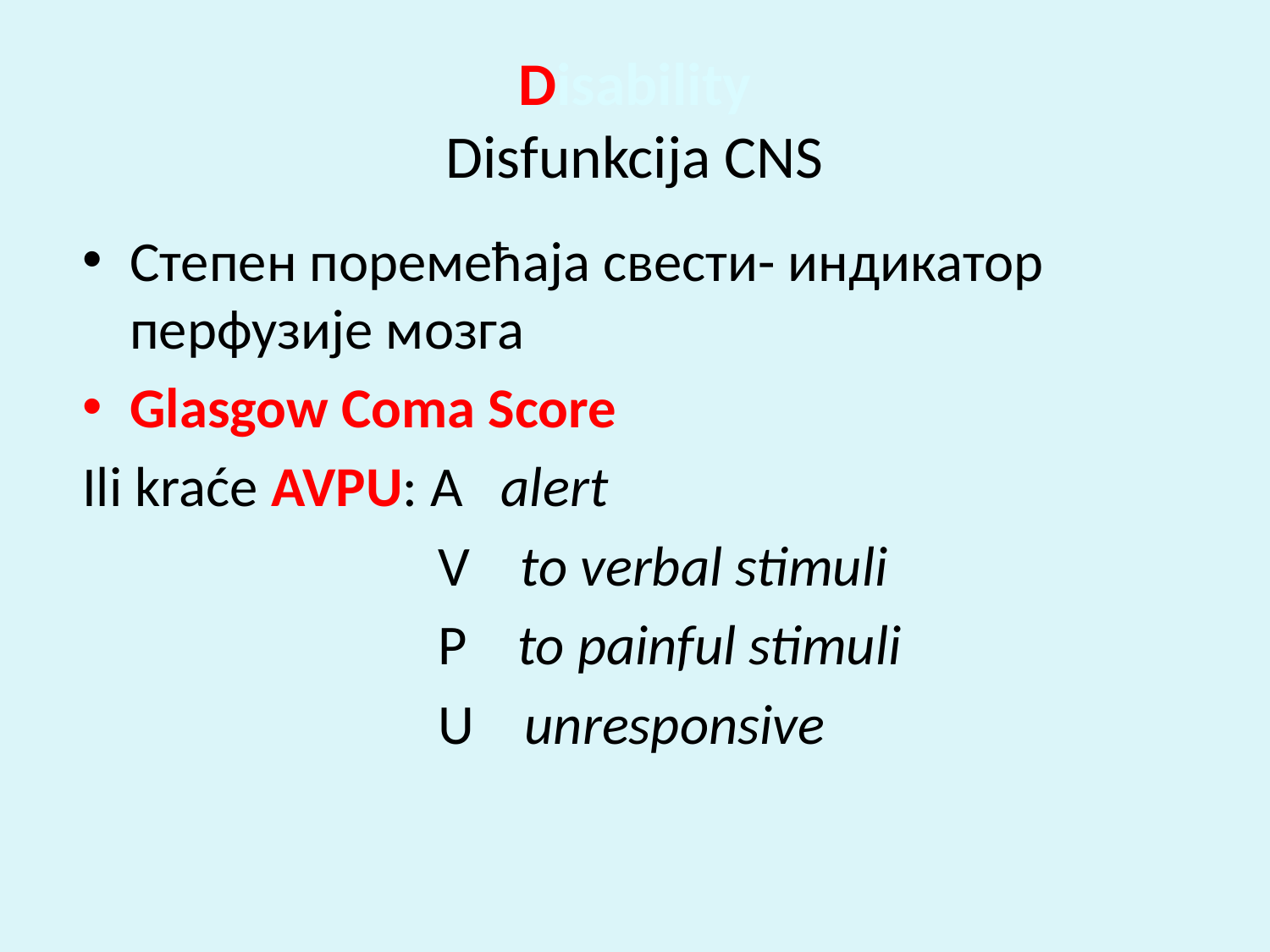

# Disability Disfunkcija CNS
Степен поремећаја свести- индикатор перфузије мозга
Glasgow Coma Score
Ili kraće AVPU: A   alert
                            V    to verbal stimuli
                            P    to painful stimuli
                            U    unresponsive